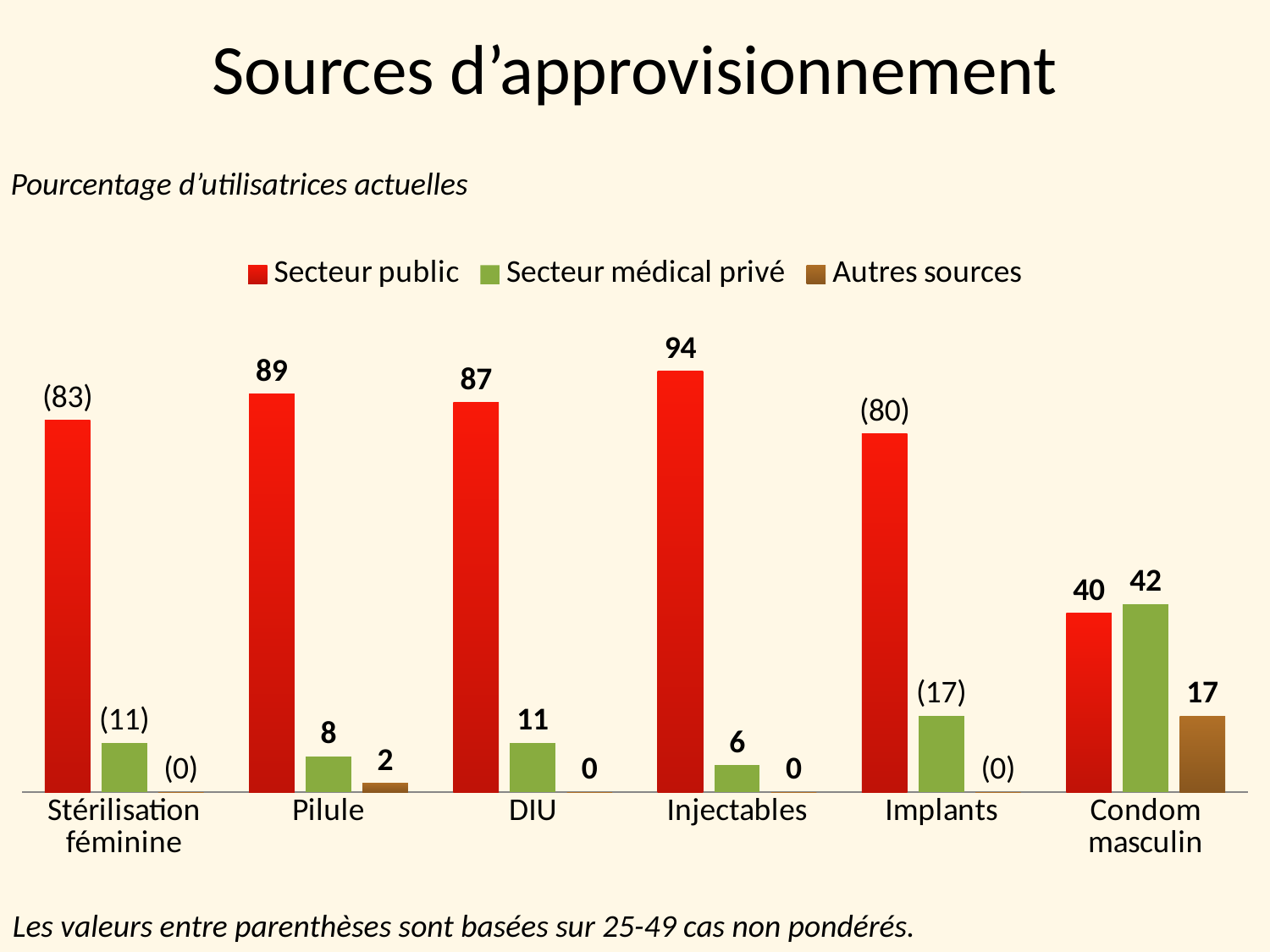

Sources d’approvisionnement
Pourcentage d’utilisatrices actuelles

### Chart

| Category | Secteur public | Secteur médical privé | Autres sources |
|---|---|---|---|
| Stérilisation féminine | 83.0 | 11.0 | 0.0 |
| Pilule | 89.0 | 8.0 | 2.0 |
| DIU | 87.0 | 11.0 | 0.0 |
| Injectables | 94.0 | 6.0 | 0.0 |
| Implants | 80.0 | 17.0 | 0.0 |
| Condom masculin | 40.0 | 42.0 | 17.0 |
Les valeurs entre parenthèses sont basées sur 25-49 cas non pondérés.